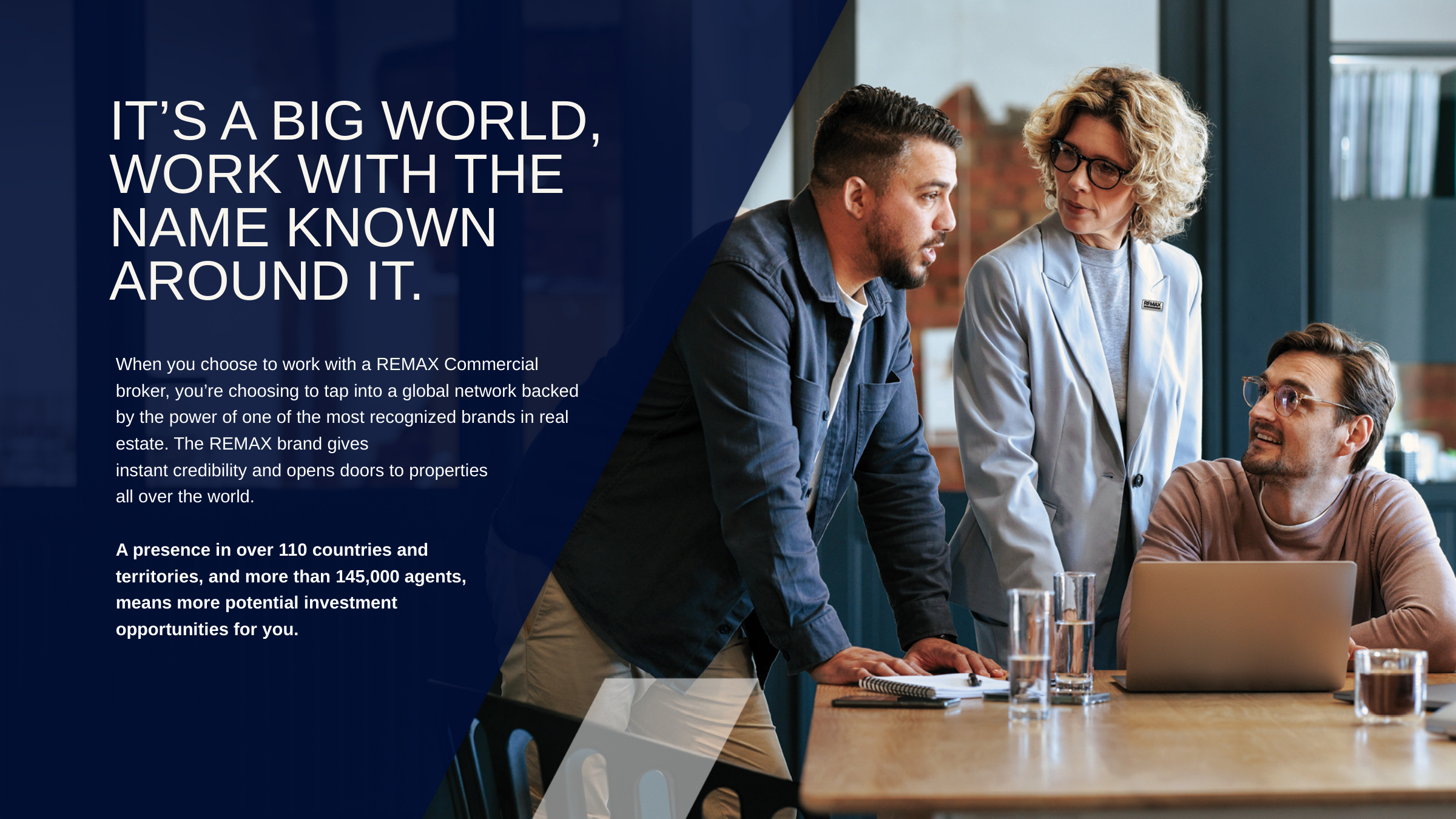

IT’S A BIG WORLD,
WORK WITH THE
NAME KNOWN
AROUND IT.
When you choose to work with a REMAX Commercial broker, you’re choosing to tap into a global network backed by the power of one of the most recognized brands in real estate. The REMAX brand gives
instant credibility and opens doors to properties
all over the world.

A presence in over 110 countries and
territories, and more than 145,000 agents,
means more potential investment
opportunities for you.